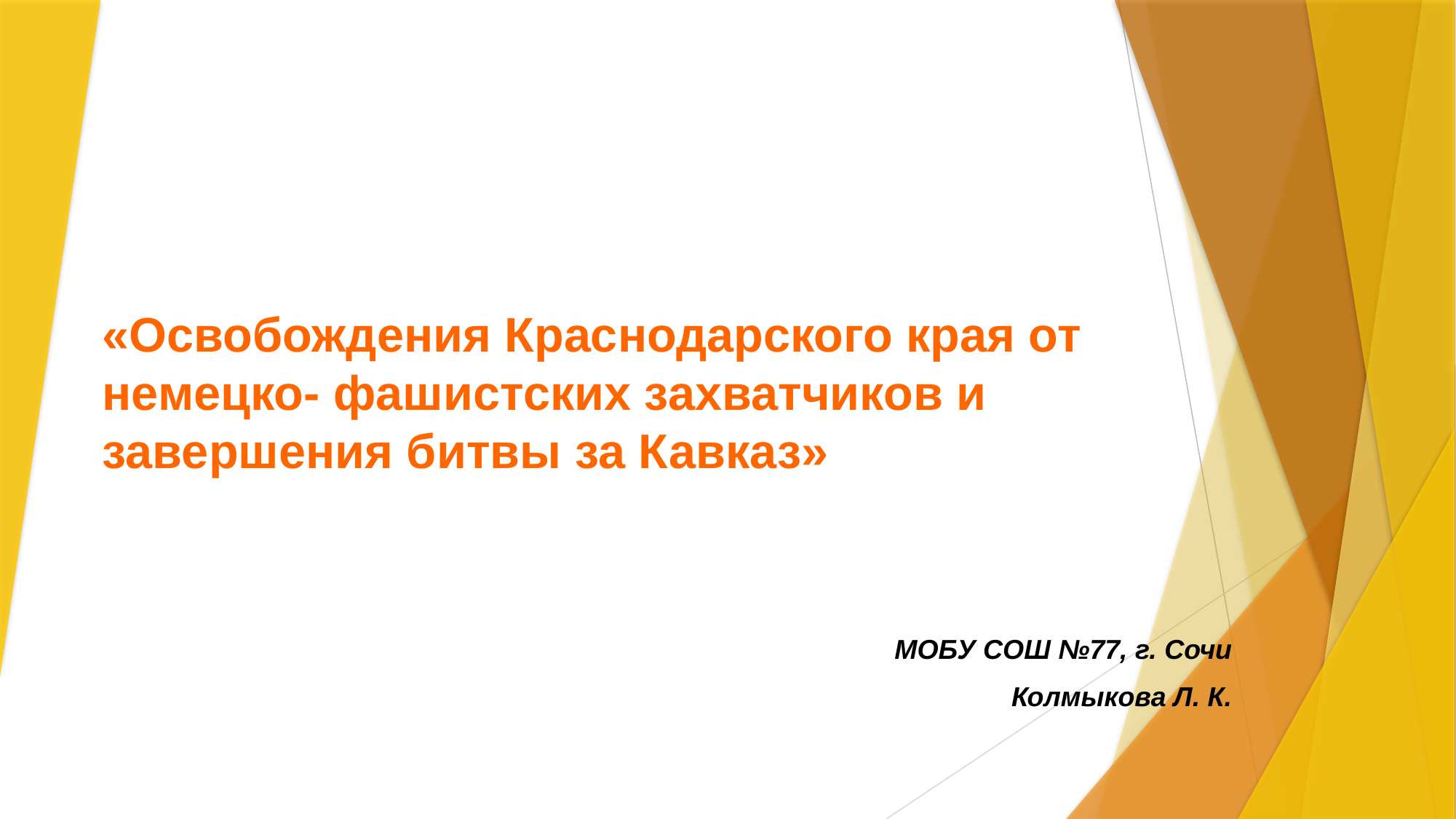

# «Освобождения Краснодарского края от немецко- фашистских захватчиков и завершения битвы за Кавказ»
МОБУ СОШ №77, г. Сочи
Колмыкова Л. К.